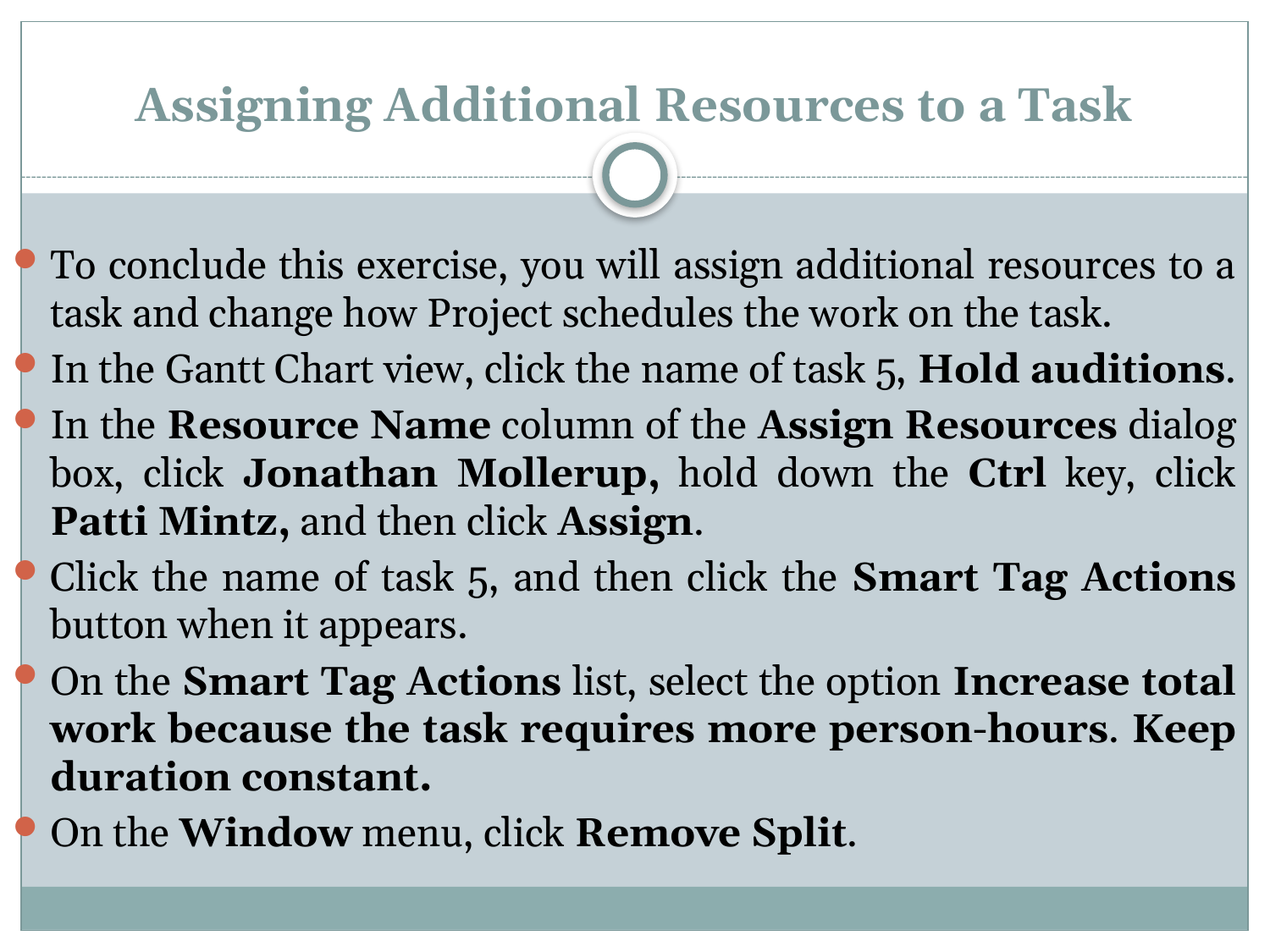

# Assigning Additional Resources to a Task
To conclude this exercise, you will assign additional resources to a task and change how Project schedules the work on the task.
In the Gantt Chart view, click the name of task 5, Hold auditions.
In the Resource Name column of the Assign Resources dialog box, click Jonathan Mollerup, hold down the Ctrl key, click Patti Mintz, and then click Assign.
Click the name of task 5, and then click the Smart Tag Actions button when it appears.
On the Smart Tag Actions list, select the option Increase total work because the task requires more person-hours. Keep duration constant.
On the Window menu, click Remove Split.